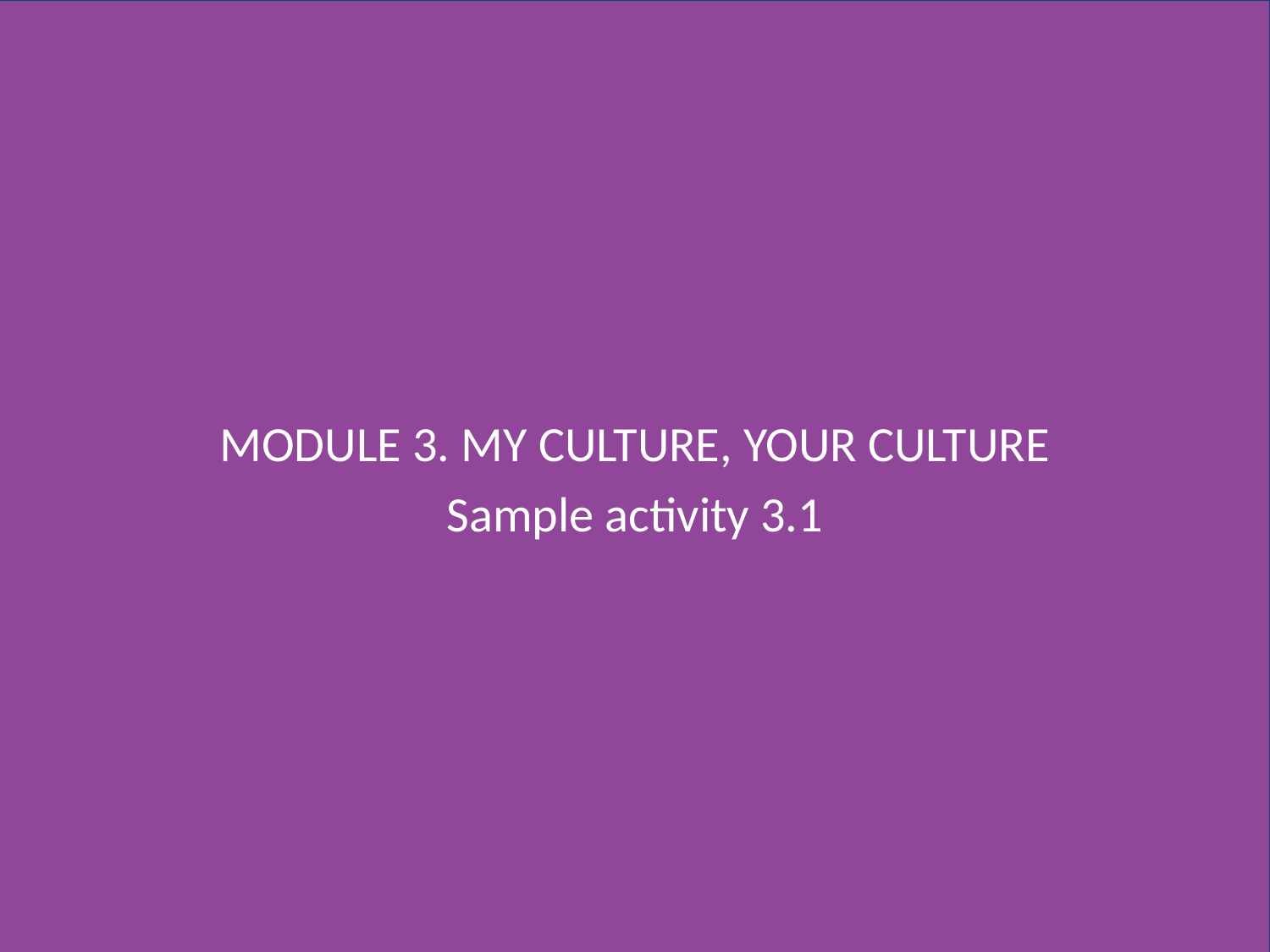

MODULE 3. MY CULTURE, YOUR CULTURE
Sample activity 3.1